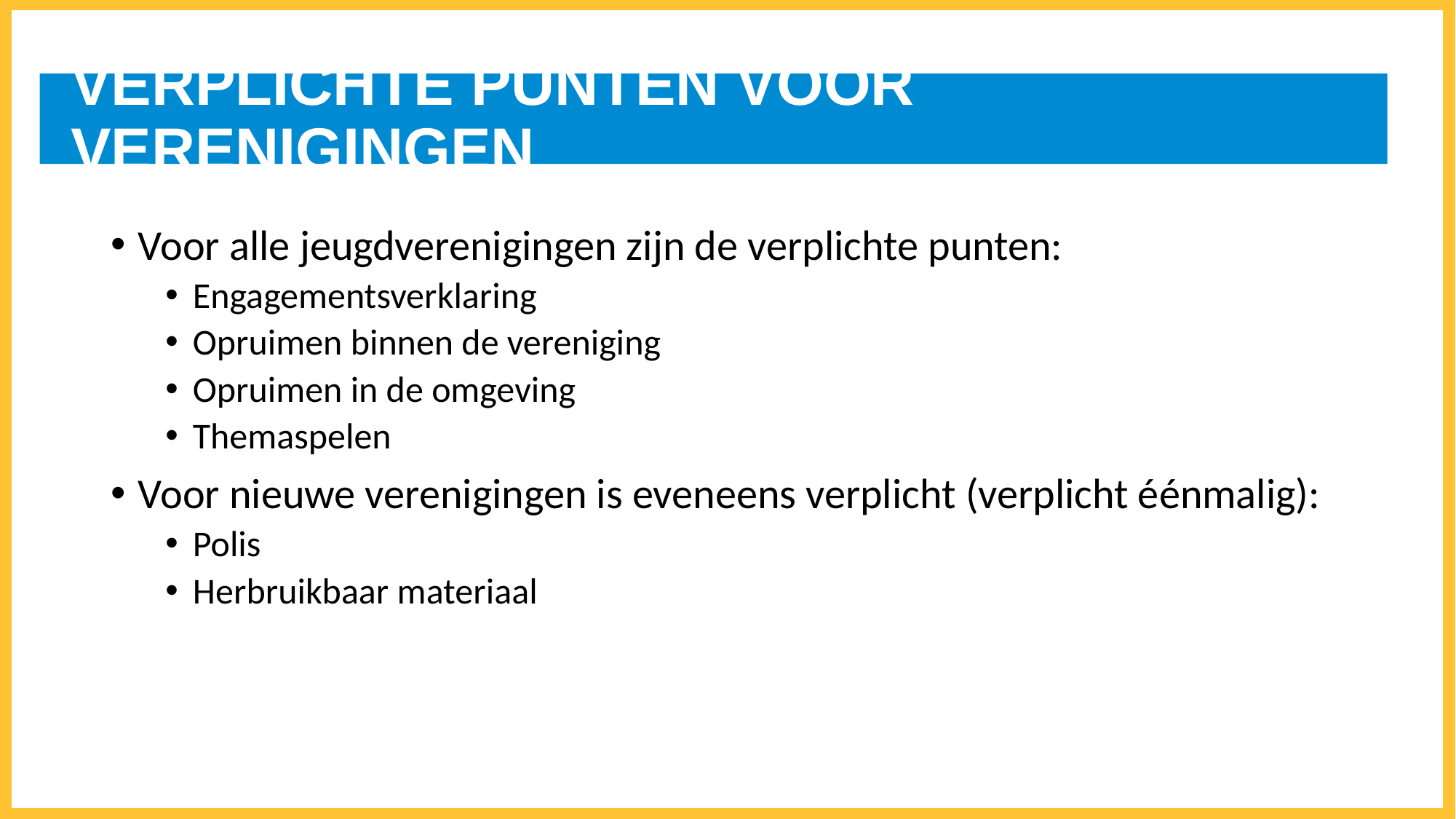

# VERPLICHTE PUNTEN VOOR VERENIGINGEN

Voor alle jeugdverenigingen zijn de verplichte punten:
Engagementsverklaring
Opruimen binnen de vereniging
Opruimen in de omgeving
Themaspelen
Voor nieuwe verenigingen is eveneens verplicht (verplicht éénmalig):
Polis
Herbruikbaar materiaal